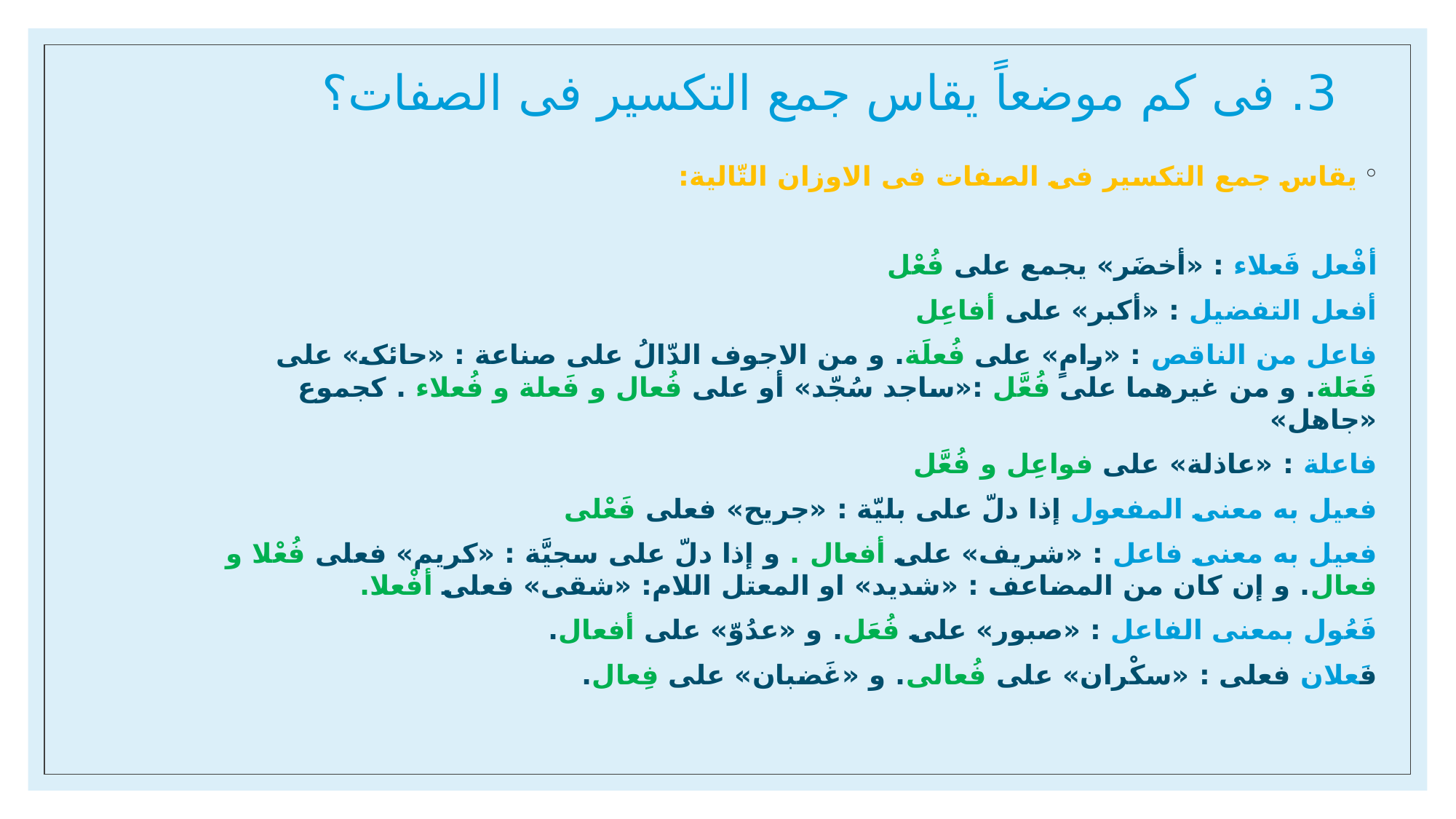

# 3. فی کم موضعاً یقاس جمع التکسیر فی الصفات؟
یقاس جمع التکسیر فی الصفات فی الاوزان التّالیة:

أفْعل فَعلاء : «أخضَر» یجمع علی فُعْل
أفعل التفضیل : «أکبر» علی أفاعِل
فاعل من الناقص : «رامٍ» علی فُعلَة. و من الاجوف الدّالُ علی صناعة : «حائک» علی فَعَلة. و من غیرهما علی فُعَّل :«ساجد سُجّد» أو علی فُعال و فَعلة و فُعلاء . کجموع «جاهل»
فاعلة : «عاذلة» علی فواعِل و فُعَّل
فعیل به معنی المفعول إذا دلّ علی بلیّة : «جریح» فعلی فَعْلی
فعیل به معنی فاعل : «شریف» علی أفعال . و إذا دلّ علی سجیَّة : «کریم» فعلی فُعْلا و فعال. و إن کان من المضاعف : «شدید» او المعتل اللام: «شقی» فعلی أفْعلا.
فَعُول بمعنی الفاعل : «صبور» علی فُعَل. و «عدُوّ» علی أفعال.
فَعلان فعلی : «سکْران» علی فُعالی. و «غَضبان» علی فِعال.